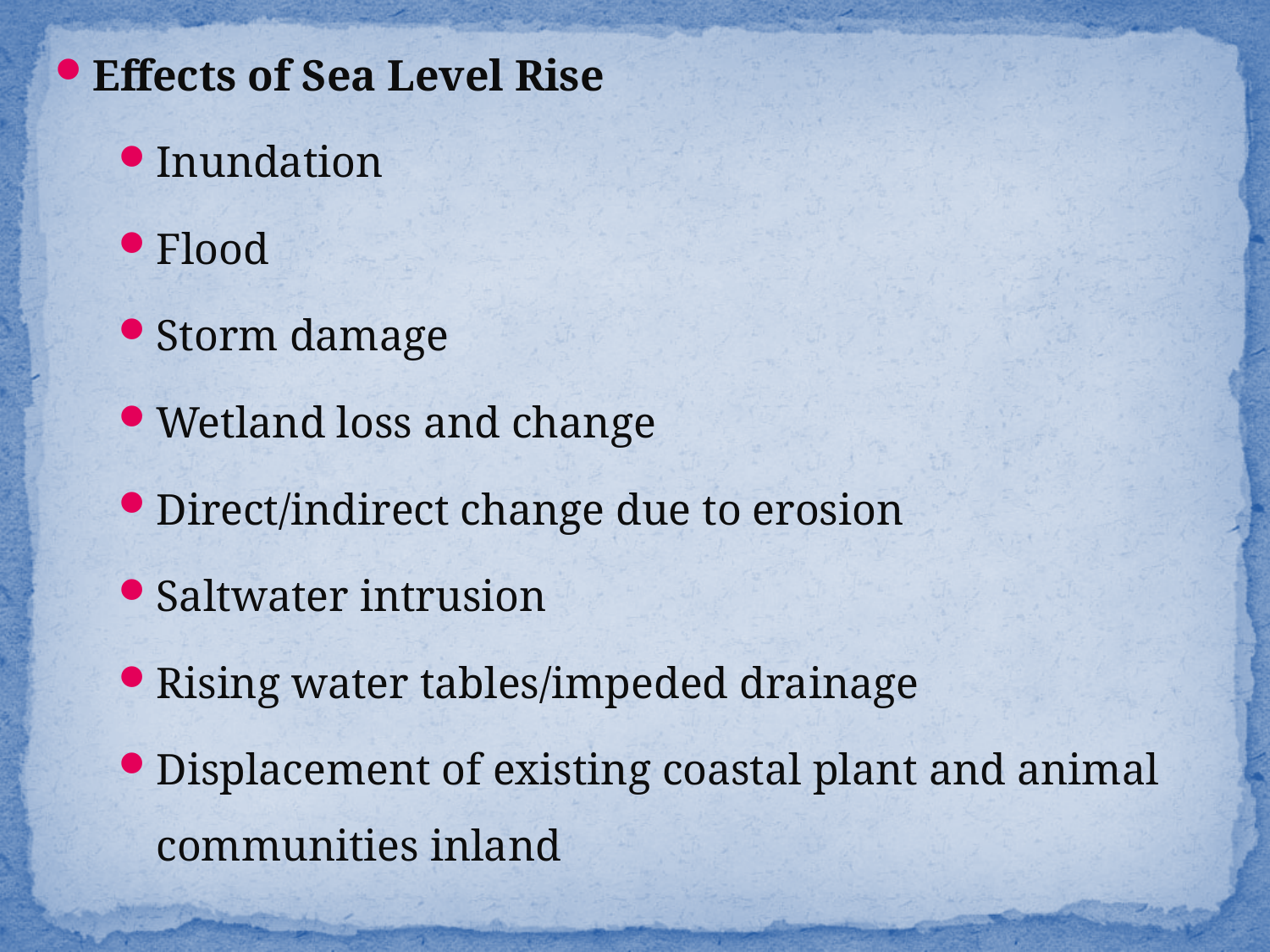

Effects of Sea Level Rise
Inundation
Flood
Storm damage
Wetland loss and change
Direct/indirect change due to erosion
Saltwater intrusion
Rising water tables/impeded drainage
Displacement of existing coastal plant and animal communities inland